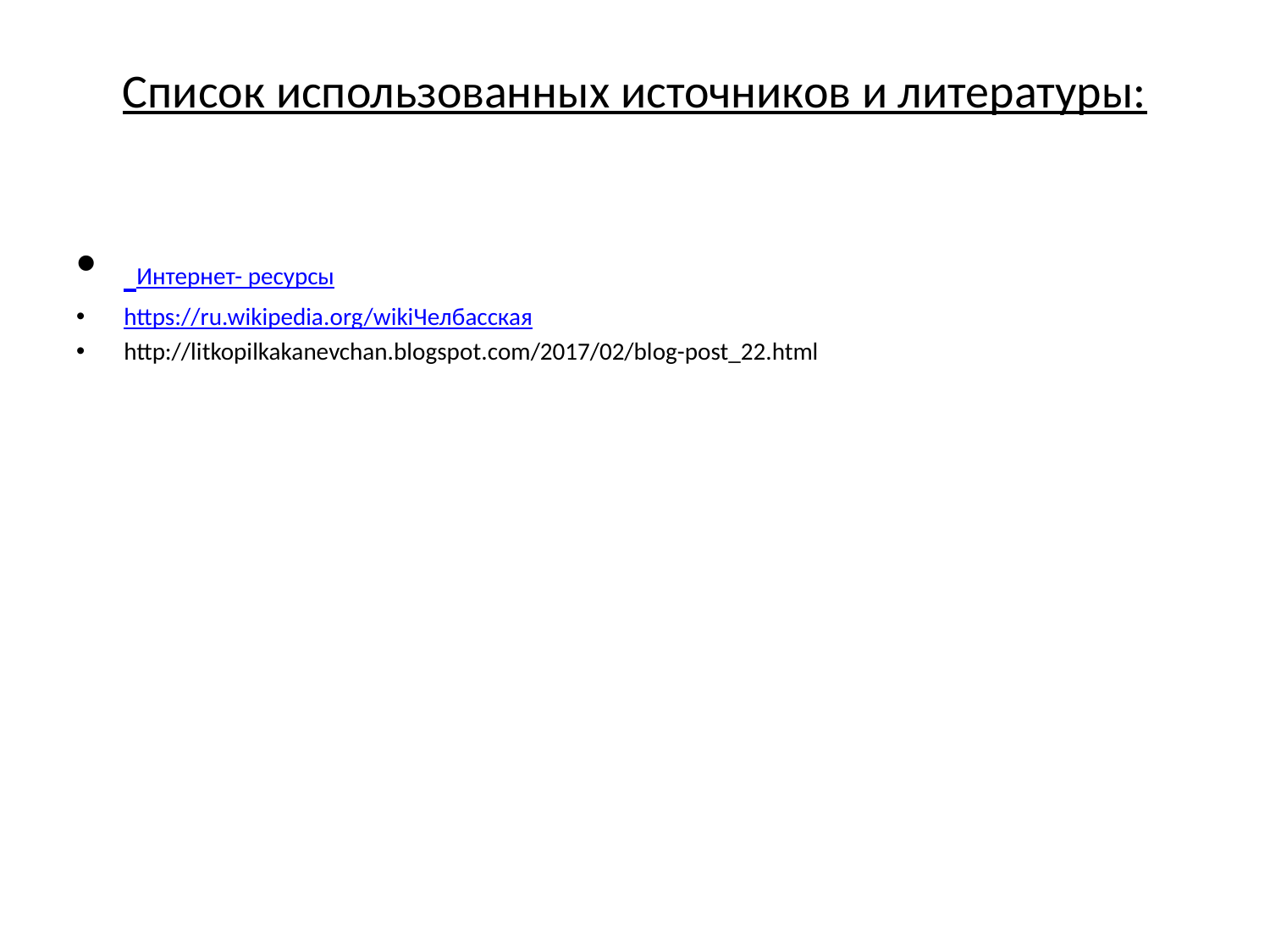

# Список использованных источников и литературы:
 Интернет- ресурсы
https://ru.wikipedia.org/wikiЧелбасская
http://litkopilkakanevchan.blogspot.com/2017/02/blog-post_22.html